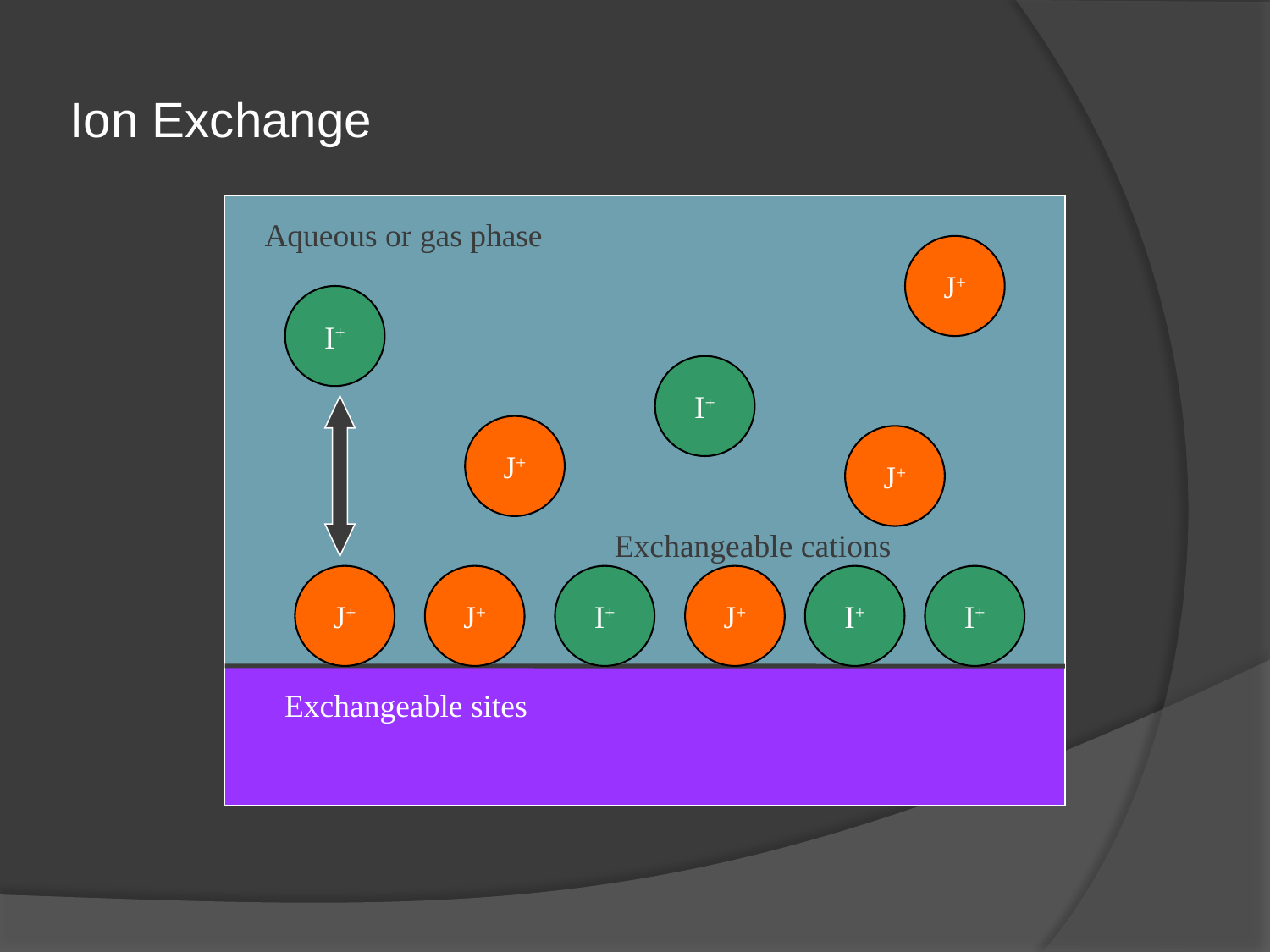

# Ion Exchange

Aqueous or gas phase
J+
I+
I+

J+
J+
Exchangeable cations
J+
J+
I+
J+
I+
I+

Exchangeable sites